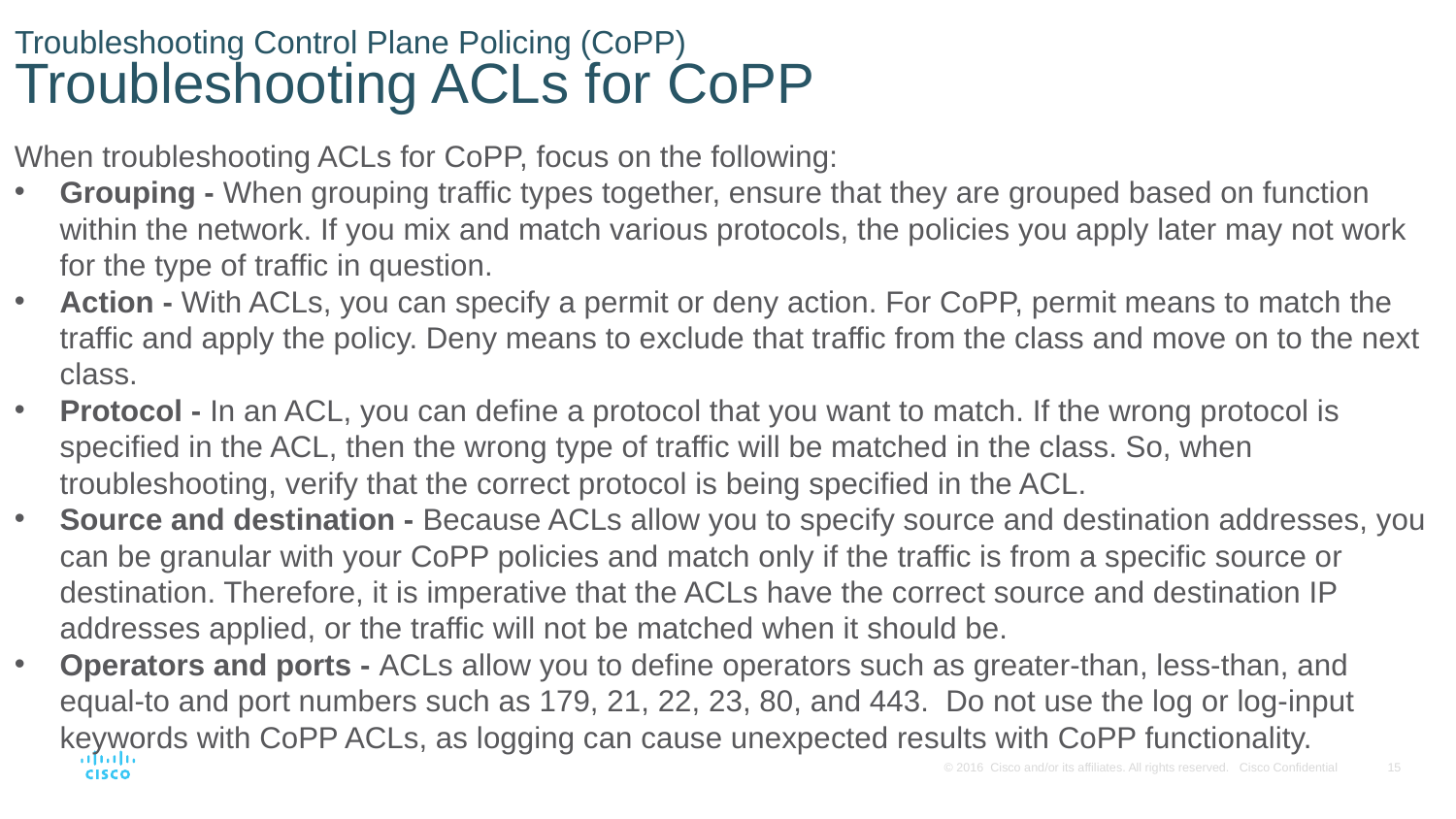

# Troubleshooting Control Plane Policing (CoPP) Troubleshooting ACLs for CoPP
When troubleshooting ACLs for CoPP, focus on the following:
Grouping - When grouping traffic types together, ensure that they are grouped based on function within the network. If you mix and match various protocols, the policies you apply later may not work for the type of traffic in question.
Action - With ACLs, you can specify a permit or deny action. For CoPP, permit means to match the traffic and apply the policy. Deny means to exclude that traffic from the class and move on to the next class.
Protocol - In an ACL, you can define a protocol that you want to match. If the wrong protocol is specified in the ACL, then the wrong type of traffic will be matched in the class. So, when troubleshooting, verify that the correct protocol is being specified in the ACL.
Source and destination - Because ACLs allow you to specify source and destination addresses, you can be granular with your CoPP policies and match only if the traffic is from a specific source or destination. Therefore, it is imperative that the ACLs have the correct source and destination IP addresses applied, or the traffic will not be matched when it should be.
Operators and ports - ACLs allow you to define operators such as greater-than, less-than, and equal-to and port numbers such as 179, 21, 22, 23, 80, and 443.  Do not use the log or log-input keywords with CoPP ACLs, as logging can cause unexpected results with CoPP functionality.